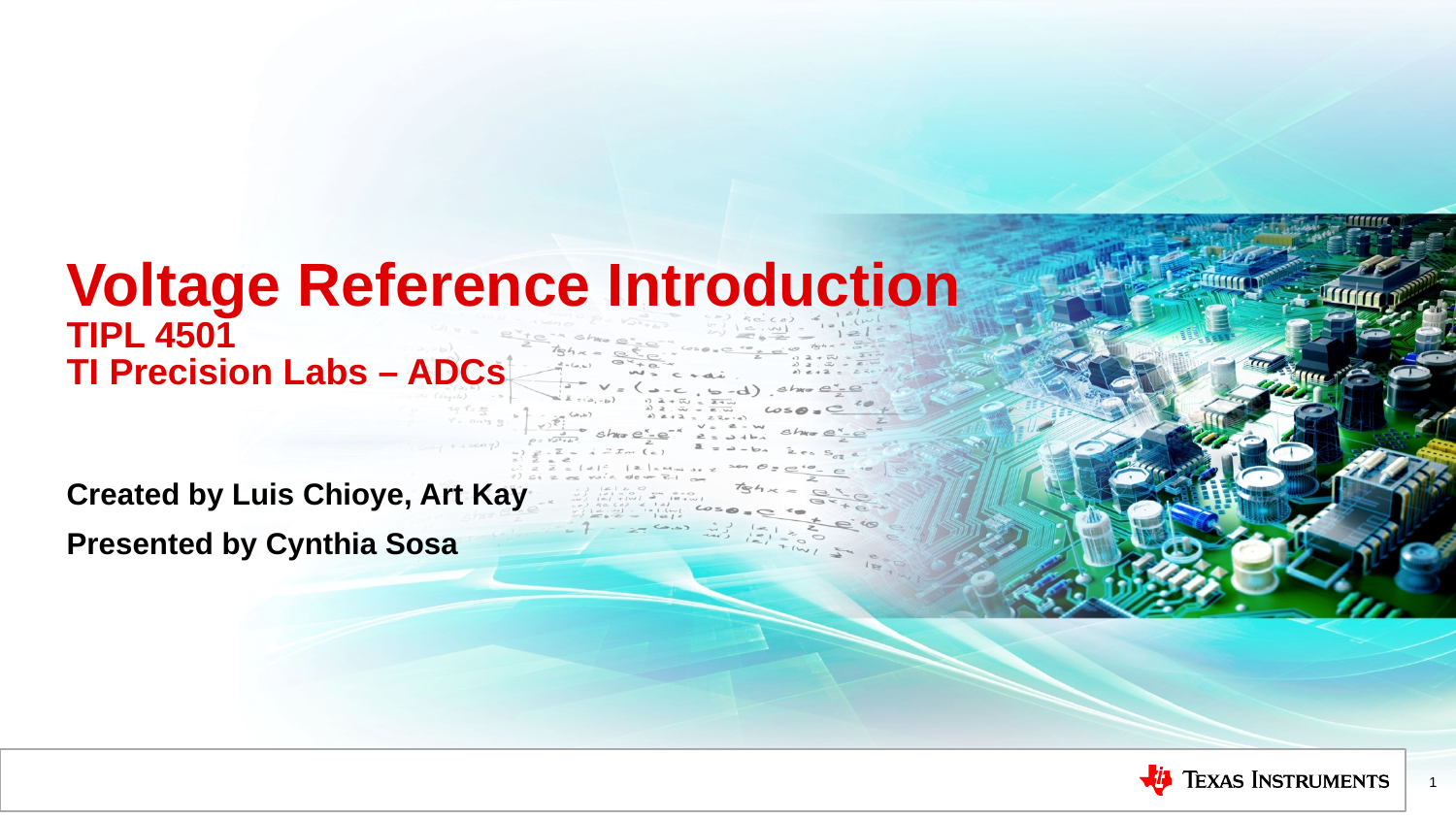

# Voltage Reference Introduction TIPL 4501 TI Precision Labs – ADCs
Created by Luis Chioye, Art Kay
Presented by Cynthia Sosa
1